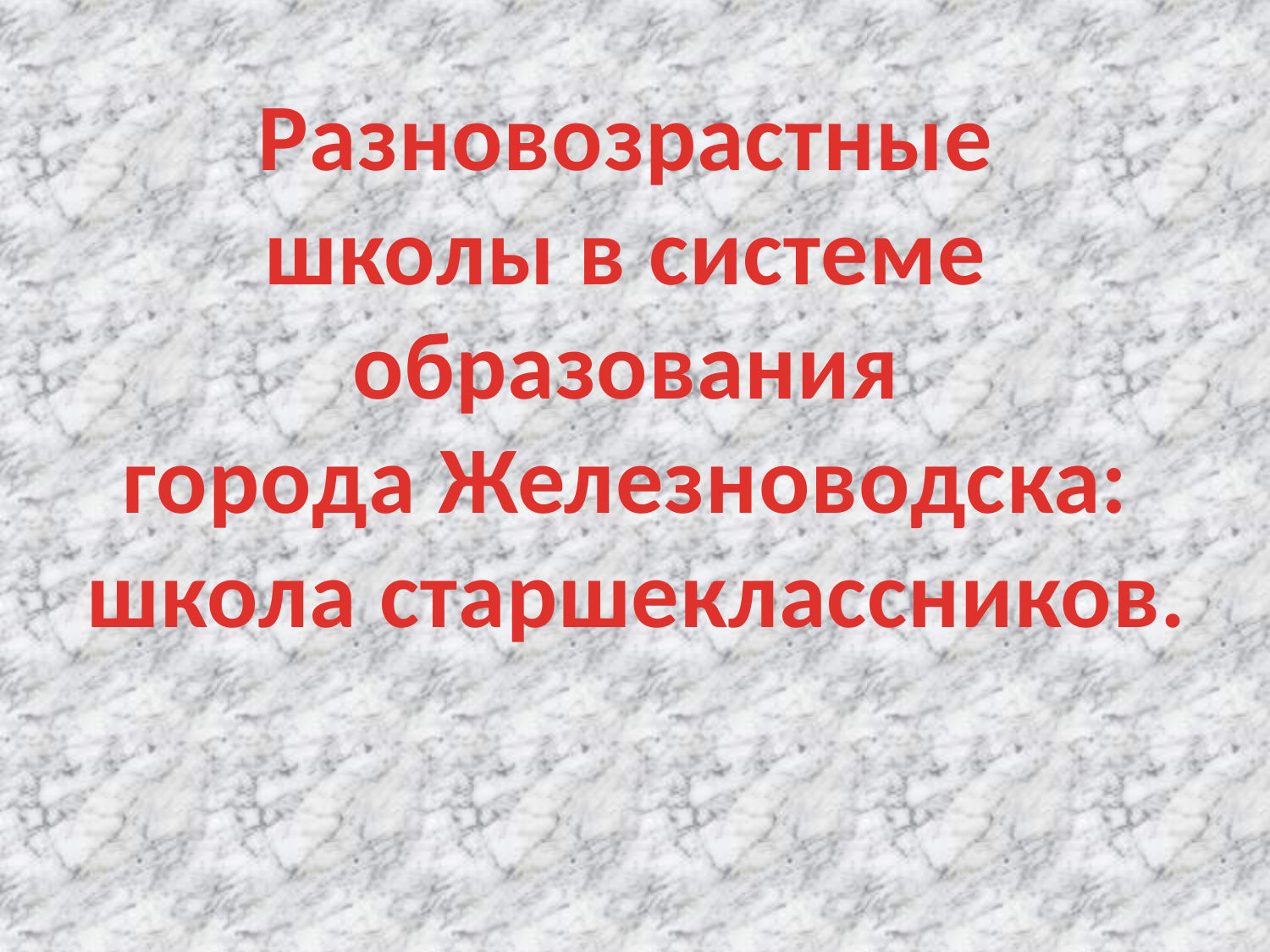

Разновозрастные
школы в системе
образования
города Железноводска:
школа старшеклассников.